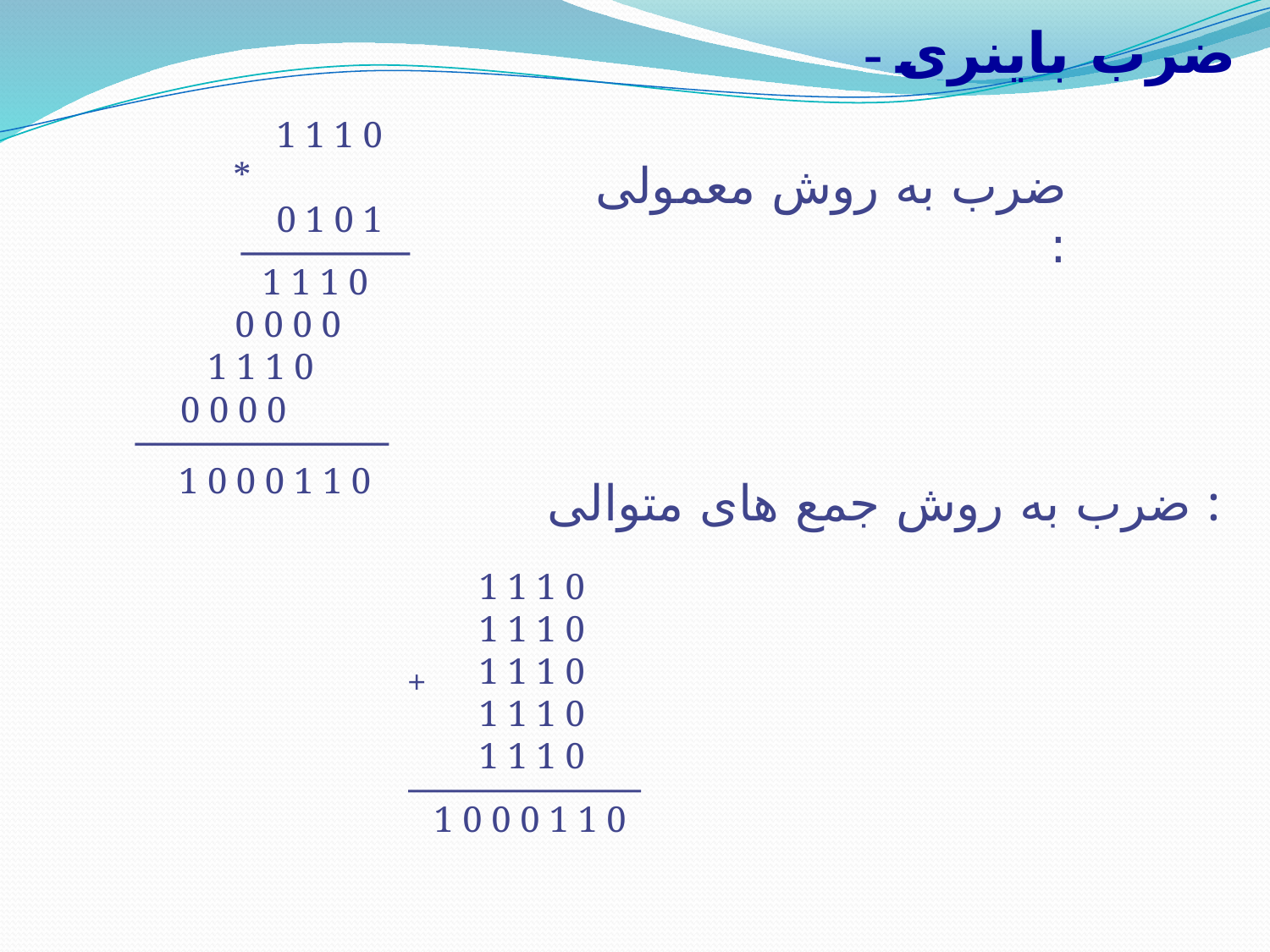

- ضرب باینری
1 1 1 0

0 1 0 1
*
ضرب به روش معمولی :
           1 1 1 0
        0 0 0 0
     1 1 1 0
  0 0 0 0

1 0 0 0 1 1 0
ضرب به روش جمع های متوالی :
1 1 1 0
1 1 1 0
1 1 1 0
1 1 1 0
1 1 1 0
+

1 0 0 0 1 1 0